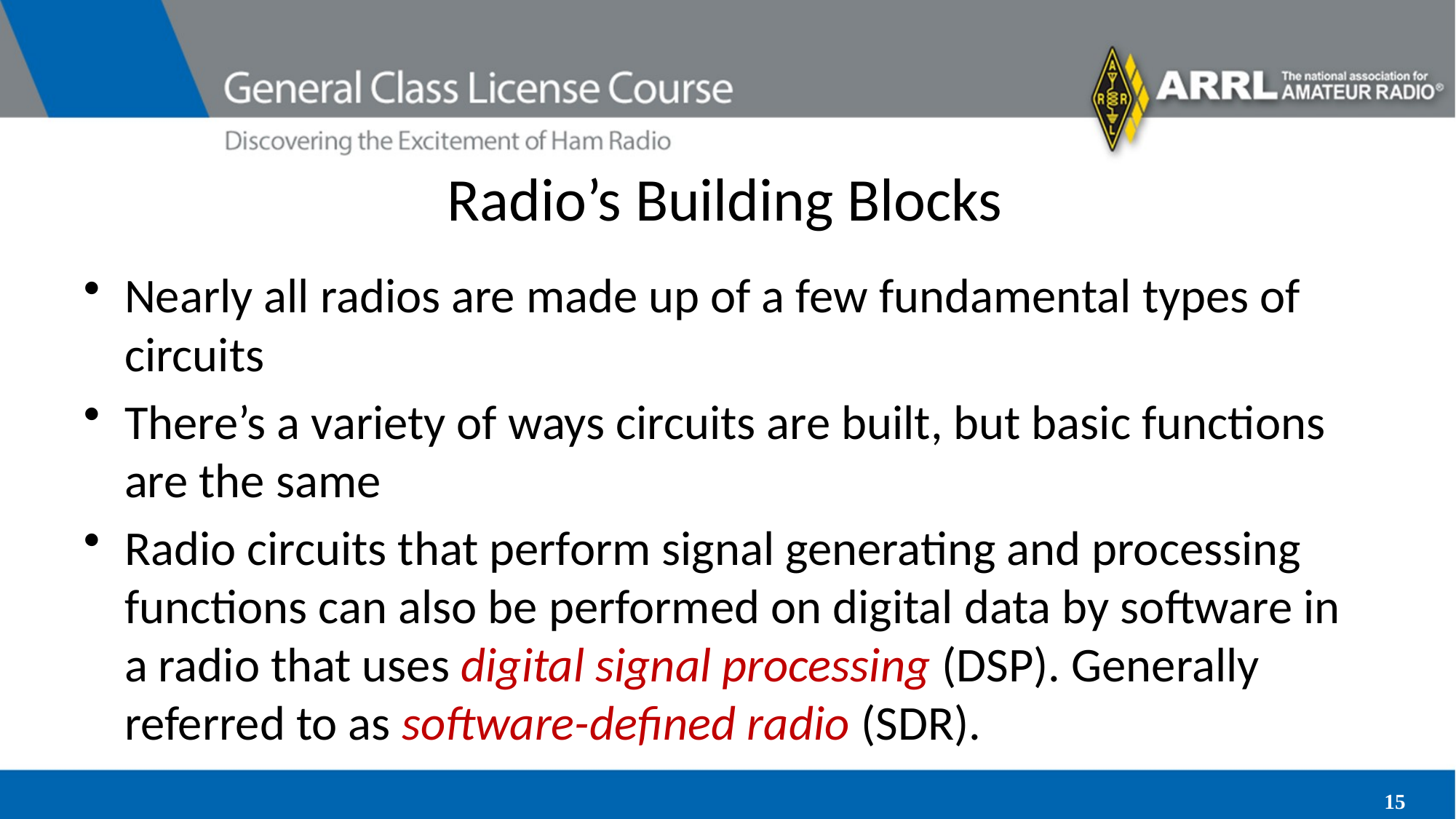

# Radio’s Building Blocks
Nearly all radios are made up of a few fundamental types of circuits
There’s a variety of ways circuits are built, but basic functions are the same
Radio circuits that perform signal generating and processing functions can also be performed on digital data by software in a radio that uses digital signal processing (DSP). Generally referred to as software-defined radio (SDR).